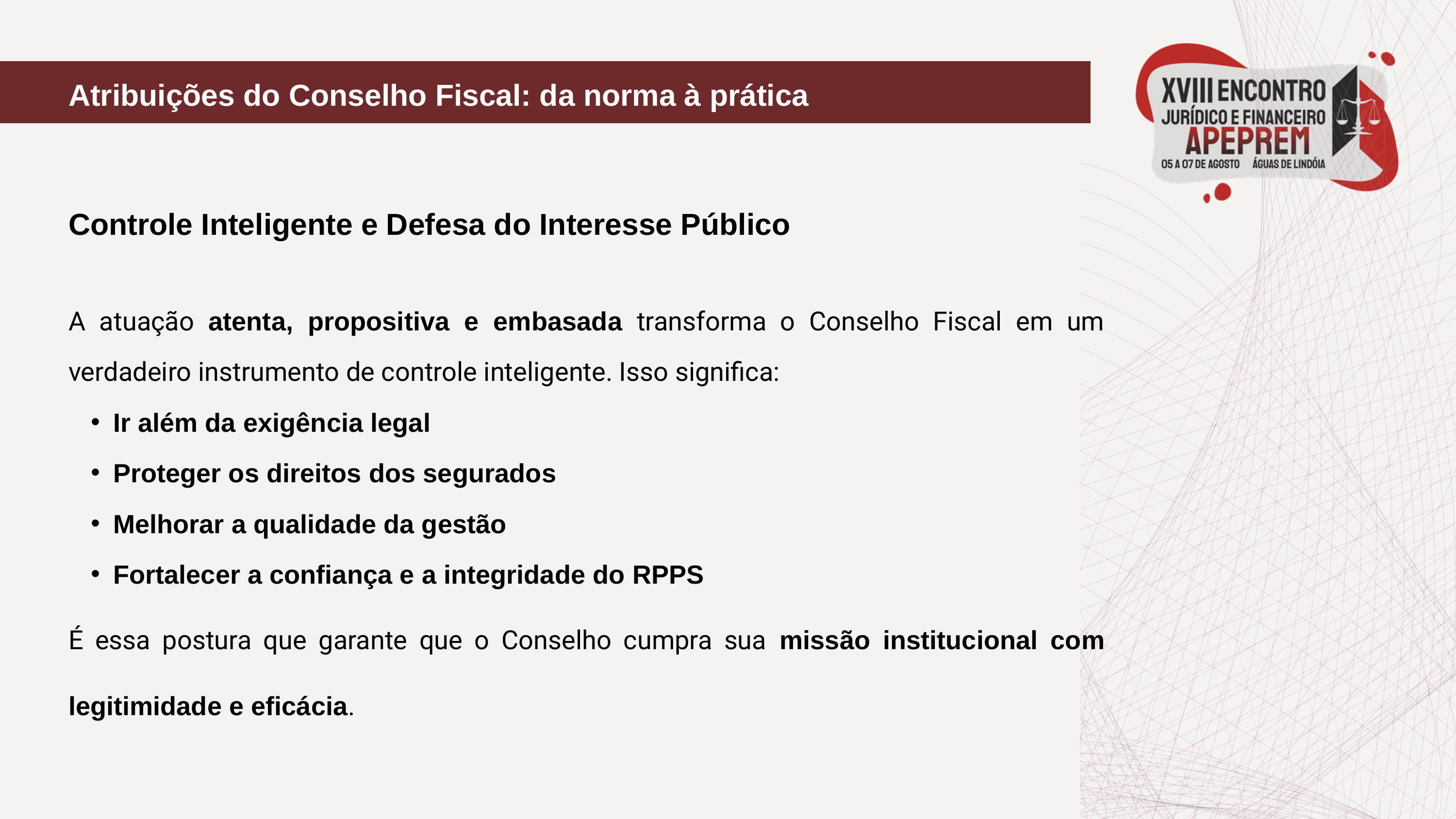

Atribuições do Conselho Fiscal: da norma à prática
Controle Inteligente e Defesa do Interesse Público
A atuação atenta, propositiva e embasada transforma o Conselho Fiscal em um verdadeiro instrumento de controle inteligente. Isso significa:
Ir além da exigência legal
Proteger os direitos dos segurados
Melhorar a qualidade da gestão
Fortalecer a confiança e a integridade do RPPS
É essa postura que garante que o Conselho cumpra sua missão institucional com legitimidade e eficácia.